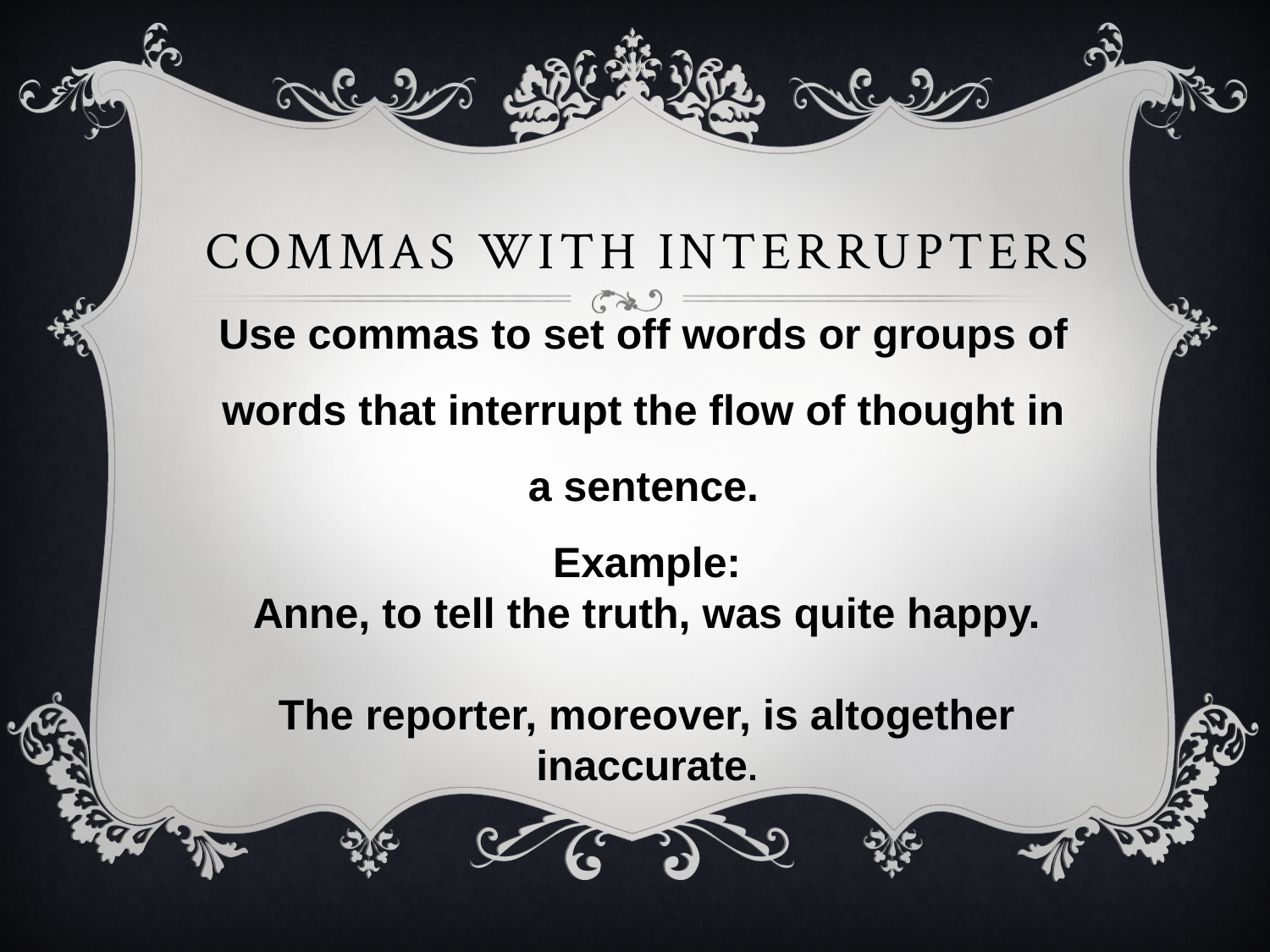

# Commas with interrupters
Use commas to set off words or groups of words that interrupt the flow of thought in a sentence.
Example:
Anne, to tell the truth, was quite happy.

The reporter, moreover, is altogether inaccurate.